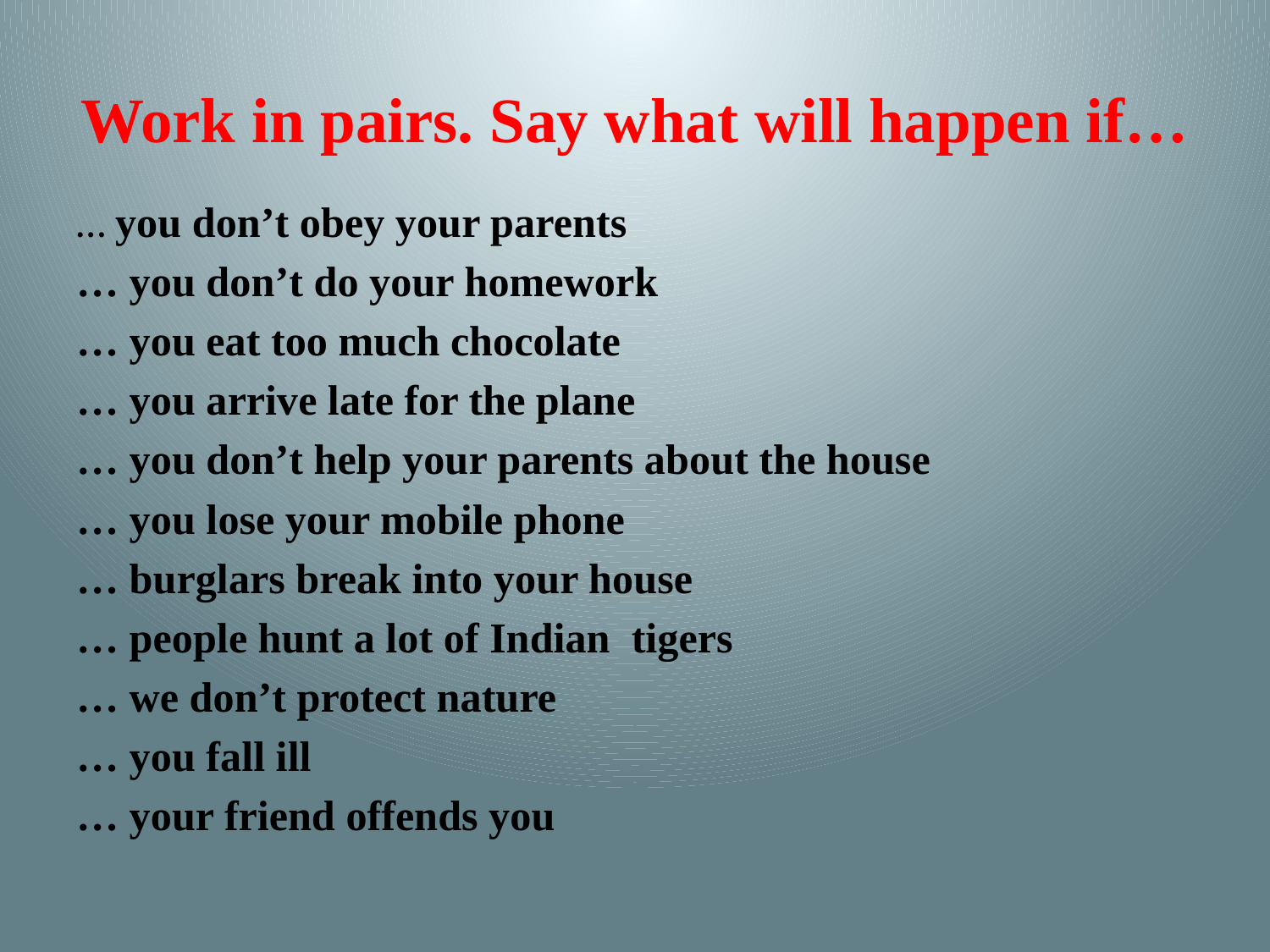

# Work in pairs. Say what will happen if…
… you don’t obey your parents
… you don’t do your homework
… you eat too much chocolate
… you arrive late for the plane
… you don’t help your parents about the house
… you lose your mobile phone
… burglars break into your house
… people hunt a lot of Indian  tigers
… we don’t protect nature
… you fall ill
… your friend offends you